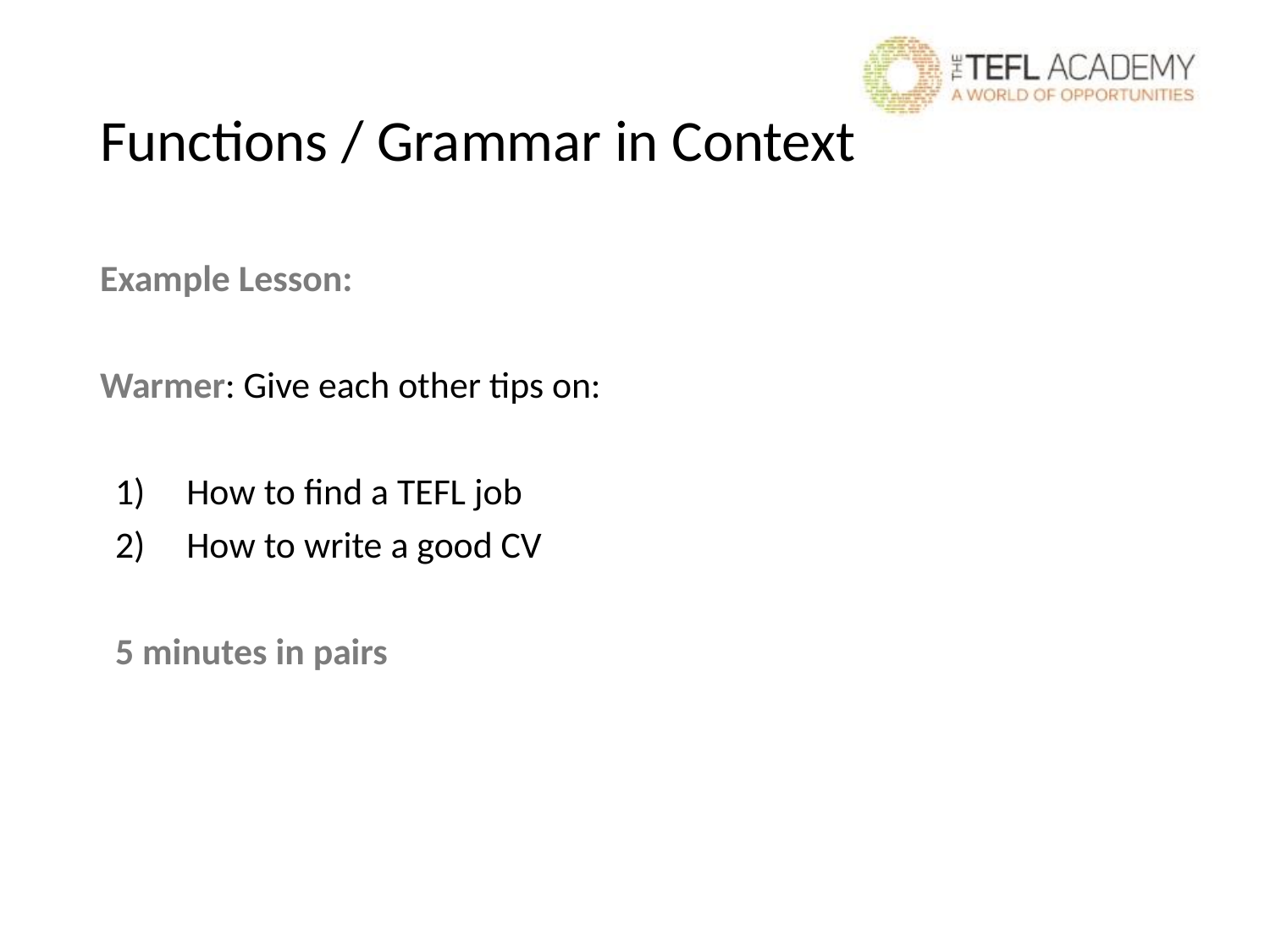

# Functions / Grammar in Context
Example Lesson:

Warmer: Give each other tips on:

How to find a TEFL job
How to write a good CV

5 minutes in pairs